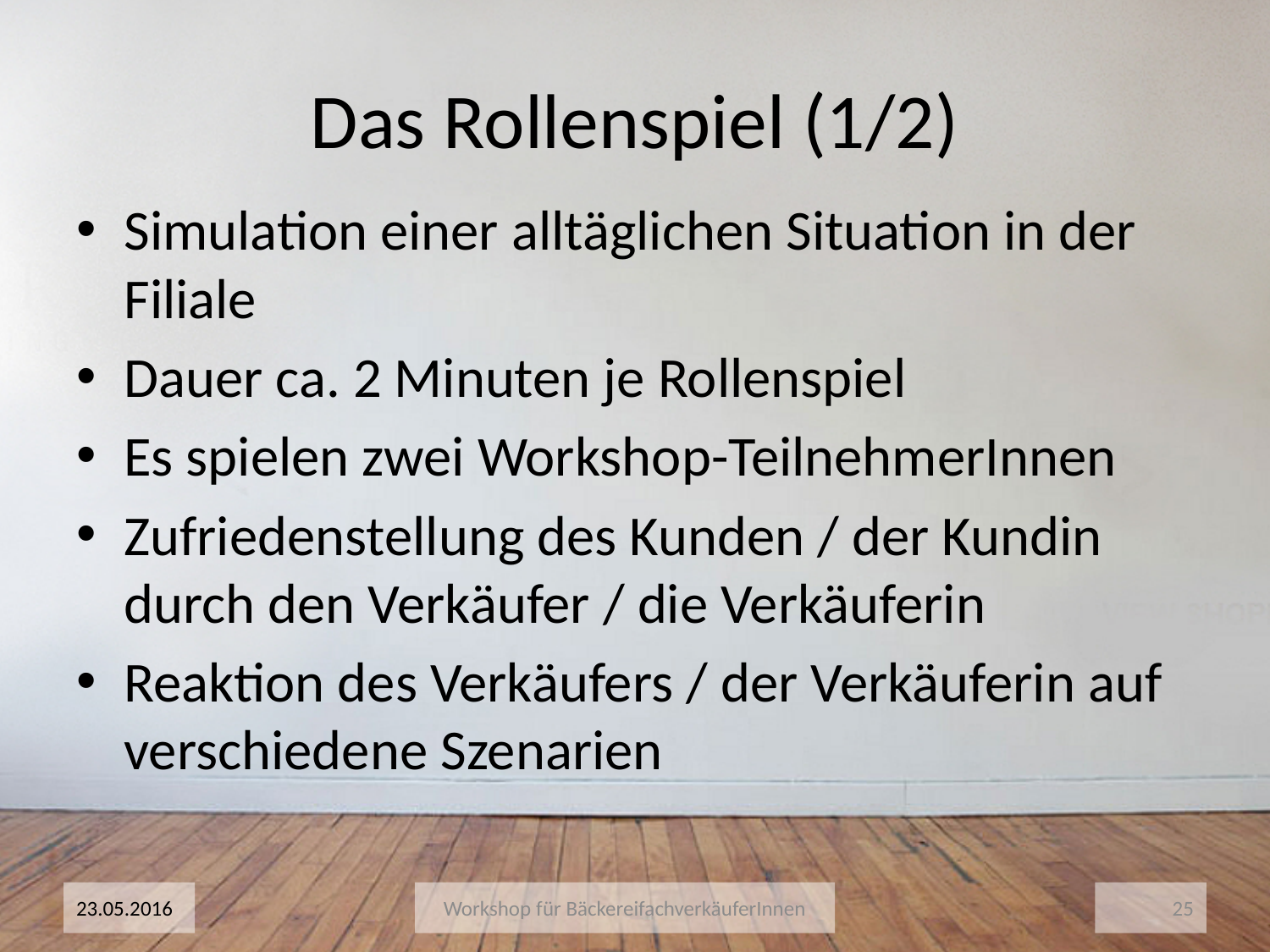

# Das Rollenspiel (1/2)
Simulation einer alltäglichen Situation in der Filiale
Dauer ca. 2 Minuten je Rollenspiel
Es spielen zwei Workshop-TeilnehmerInnen
Zufriedenstellung des Kunden / der Kundin durch den Verkäufer / die Verkäuferin
Reaktion des Verkäufers / der Verkäuferin auf verschiedene Szenarien

23.05.2016
Workshop für BäckereifachverkäuferInnen
25